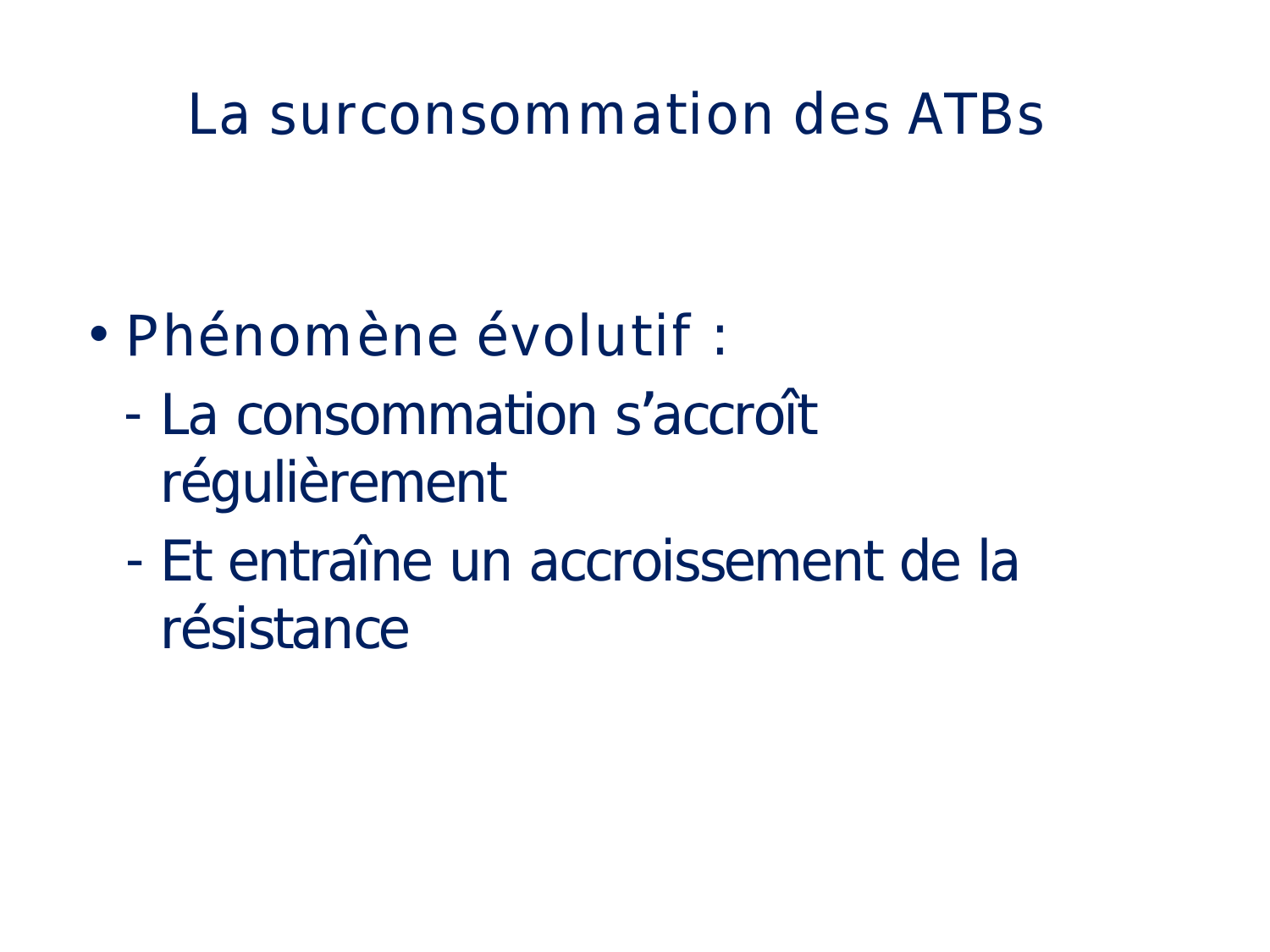

# La surconsommation des ATBs

 Phénomène évolutif :
La consommation s’accroît  régulièrement
Et entraîne un accroissement de la résistance